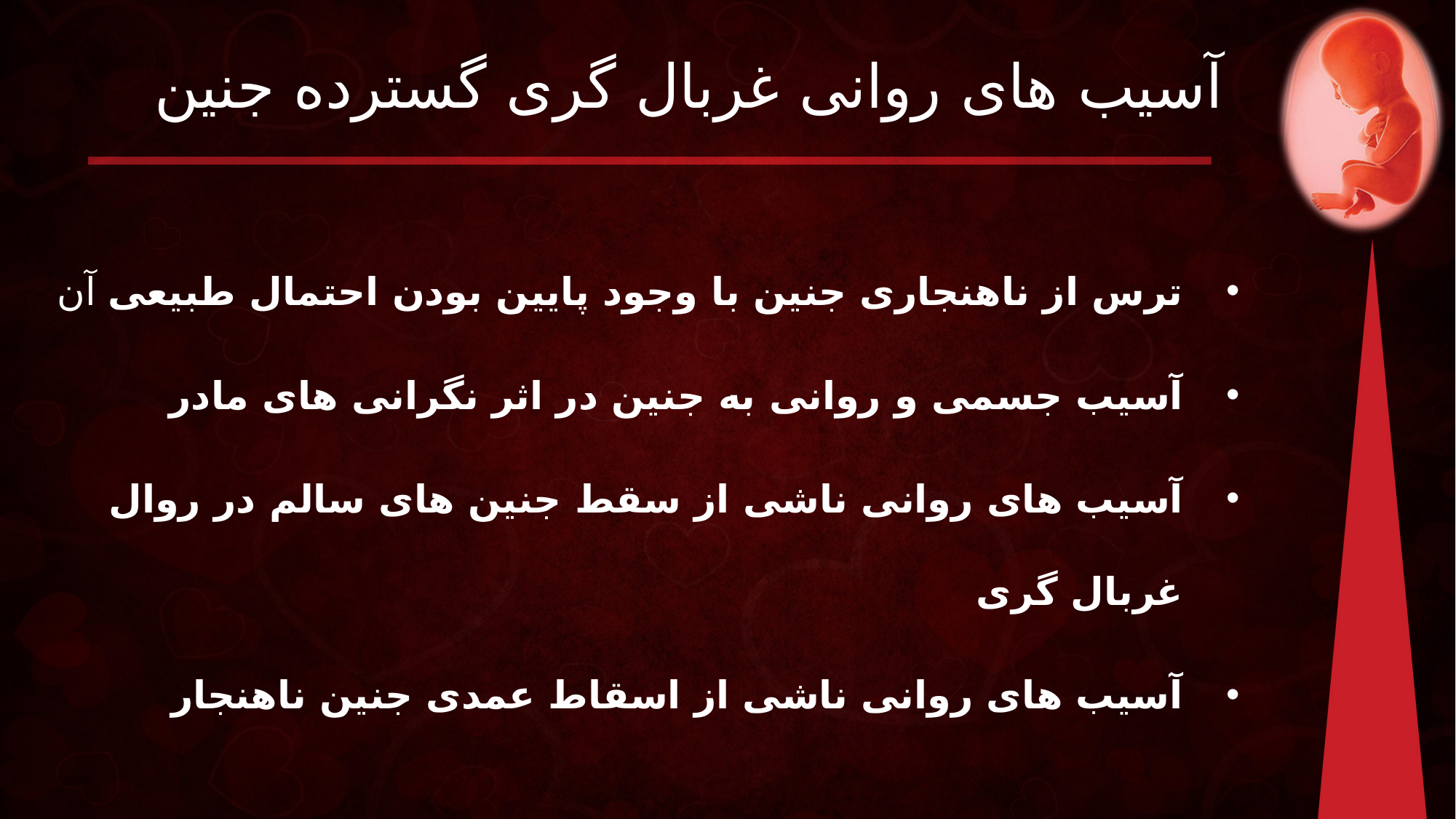

# آسیب های روانی غربال گری گسترده جنین
ترس از ناهنجاری جنین با وجود پایین بودن احتمال طبیعی آن
آسیب جسمی و روانی به جنین در اثر نگرانی های مادر
آسیب های روانی ناشی از سقط جنین های سالم در روال غربال گری
آسیب های روانی ناشی از اسقاط عمدی جنین ناهنجار